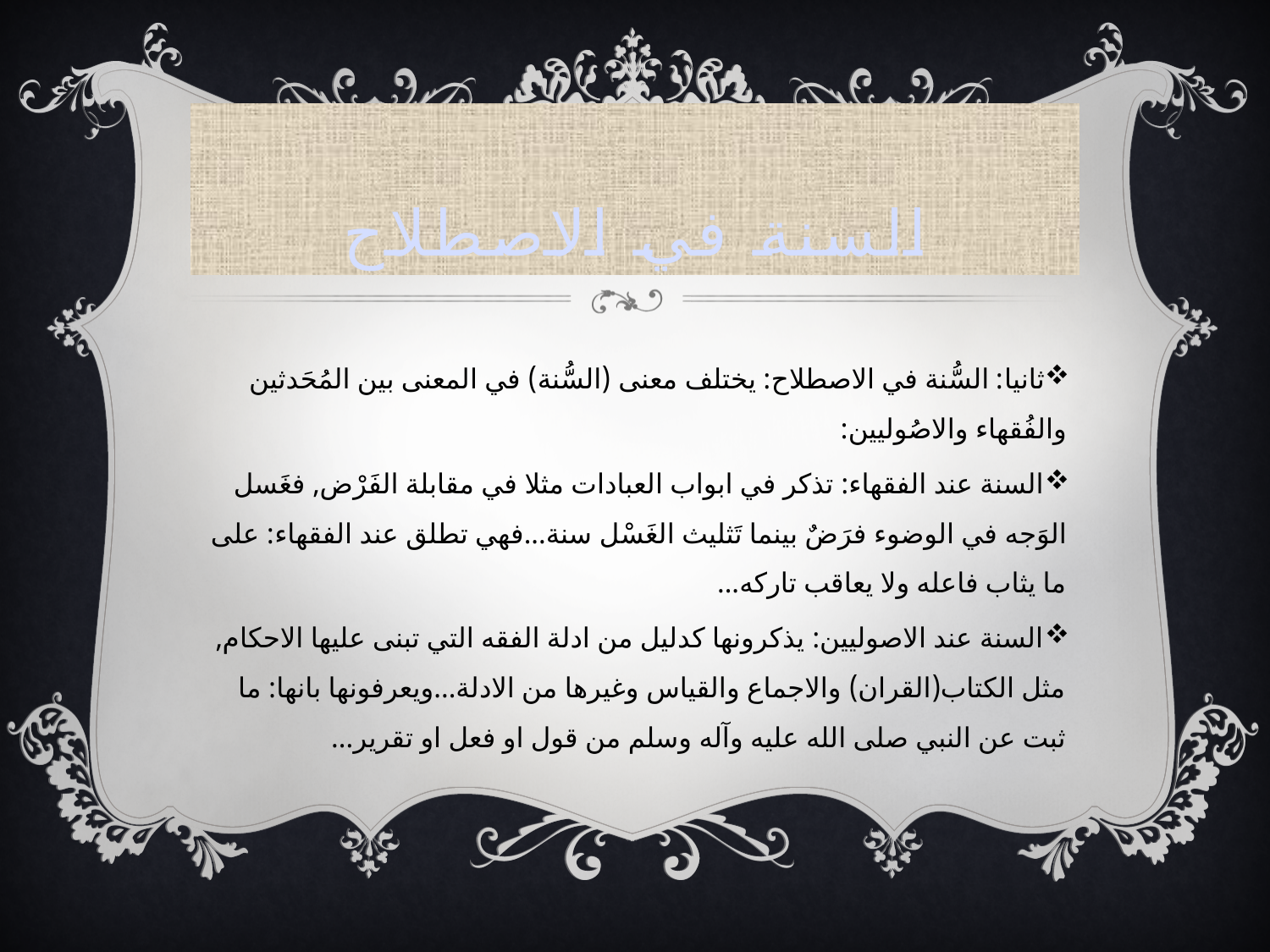

# السنة في الاصطلاح
ثانيا: السُّنة في الاصطلاح: يختلف معنى (السُّنة) في المعنى بين المُحَدثين والفُقهاء والاصُوليين:
السنة عند الفقهاء: تذكر في ابواب العبادات مثلا في مقابلة الفَرْض, فغَسل الوَجه في الوضوء فرَضٌ بينما تَثليث الغَسْل سنة...فهي تطلق عند الفقهاء: على ما يثاب فاعله ولا يعاقب تاركه...
السنة عند الاصوليين: يذكرونها كدليل من ادلة الفقه التي تبنى عليها الاحكام, مثل الكتاب(القران) والاجماع والقياس وغيرها من الادلة...ويعرفونها بانها: ما ثبت عن النبي صلى الله عليه وآله وسلم من قول او فعل او تقرير...